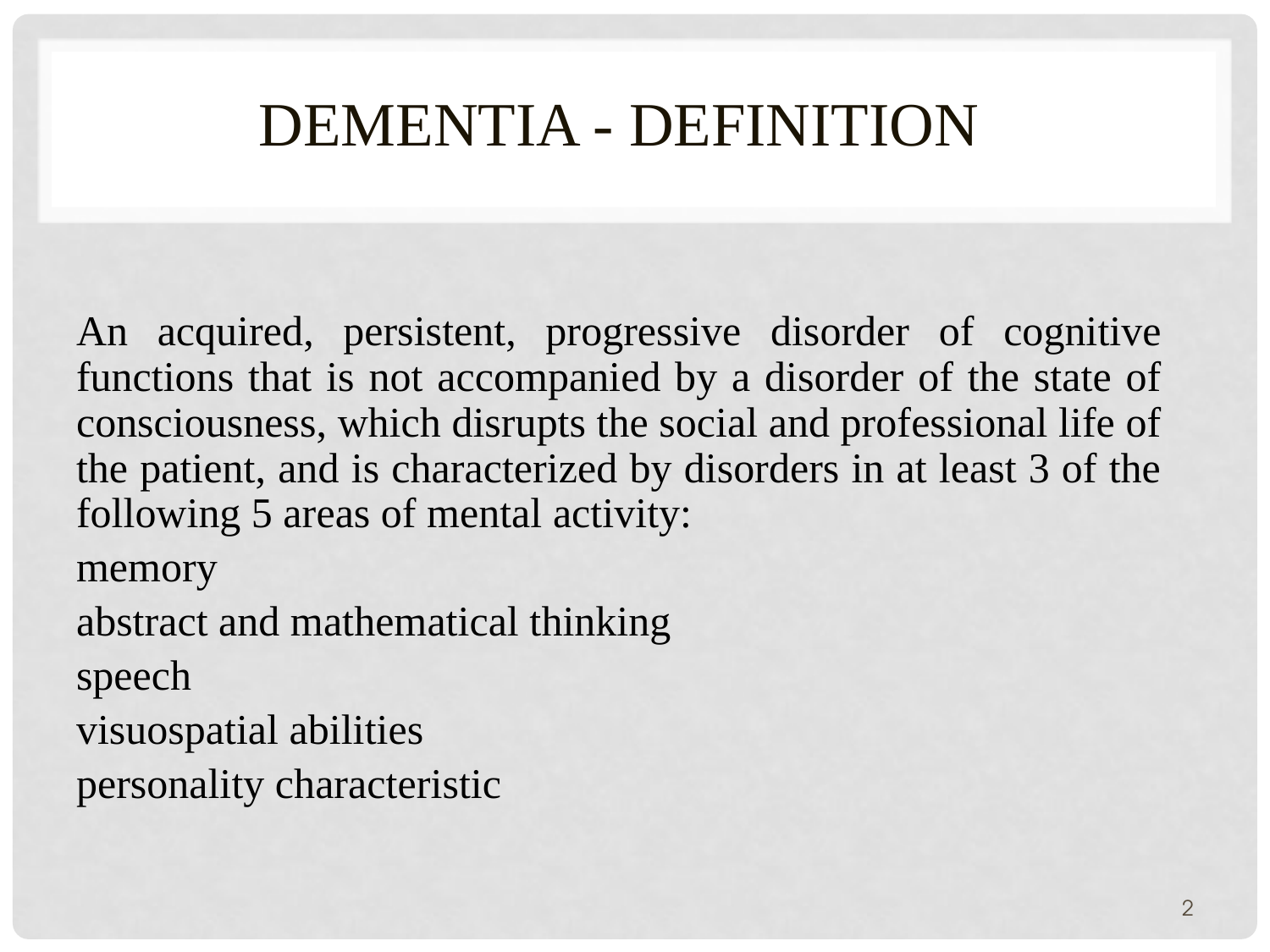

# DEMENTIA - definition

An acquired, persistent, progressive disorder of cognitive functions that is not accompanied by a disorder of the state of consciousness, which disrupts the social and professional life of the patient, and is characterized by disorders in at least 3 of the following 5 areas of mental activity:
memory
abstract and mathematical thinking
speech
visuospatial abilities
personality characteristic
2